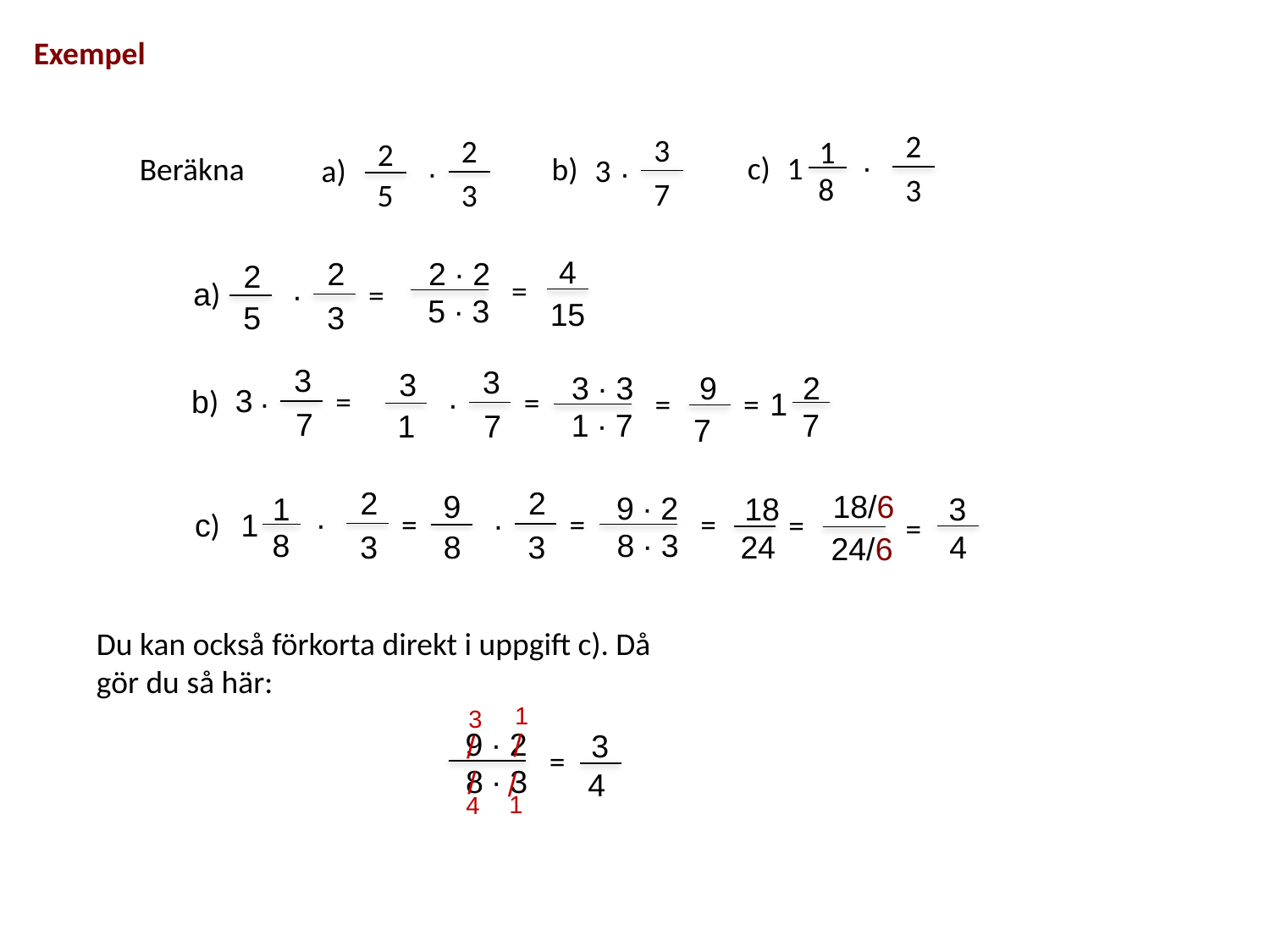

Exempel
2
3
∙
1
1
8
3
7
3
 ∙
2
3
2
5
 ∙
a)
Beräkna
c)
b)
4
15
2 ∙ 2
 5 ∙ 3
=
2
3
2
5
 ∙
=
a)
3
7
3
 ∙
=
b)
3
7
3
1
 ∙
=
9
7
=
2
1
7
3 ∙ 3
 1 ∙ 7
=
2
3
∙
=
1
1
8
c)
2
3
9
8
 ∙
=
18/6
24/6
=
9 ∙ 2
 8 ∙ 3
=
3
4
18
24
=
Du kan också förkorta direkt i uppgift c). Då gör du så här:
1
3
9 ∙ 2
 8 ∙ 3
=
/
3
4
/
/
/
1
4